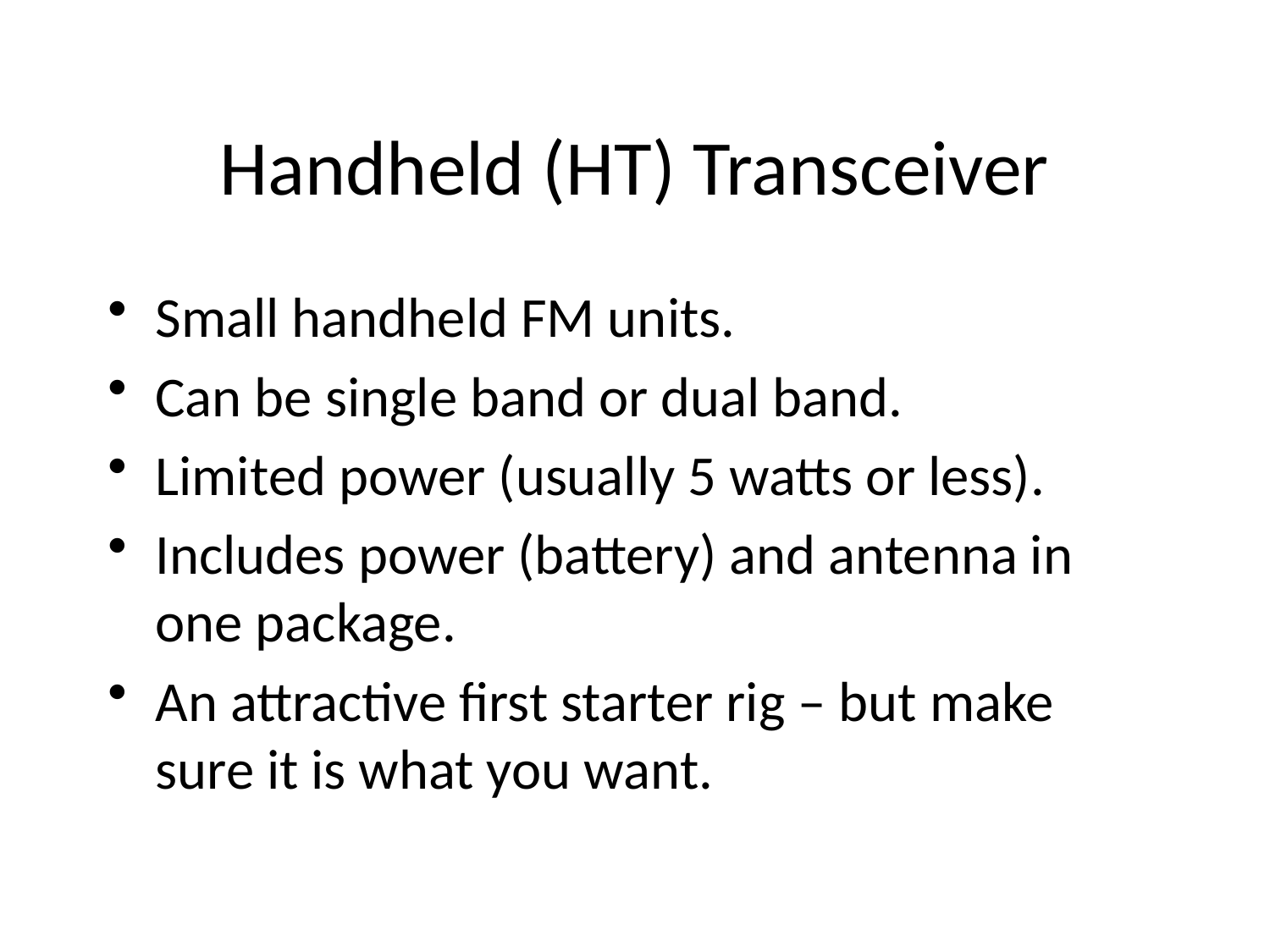

Handheld (HT) Transceiver
Small handheld FM units.
Can be single band or dual band.
Limited power (usually 5 watts or less).
Includes power (battery) and antenna in one package.
An attractive first starter rig – but make sure it is what you want.